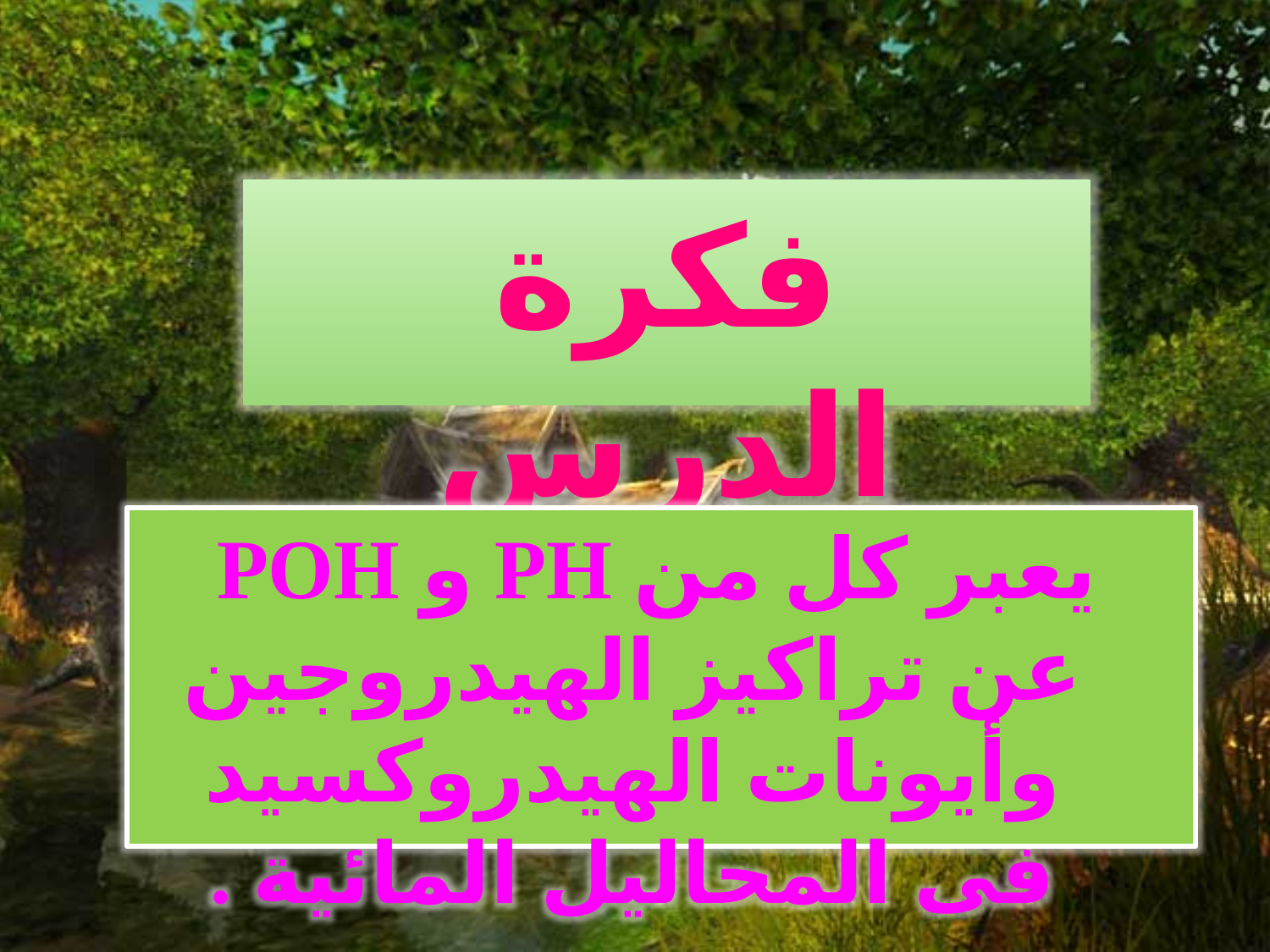

فكرة الدرس
يعبر كل من PH و POH عن تراكيز الهيدروجين وأيونات الهيدروكسيد فى المحاليل المائية .